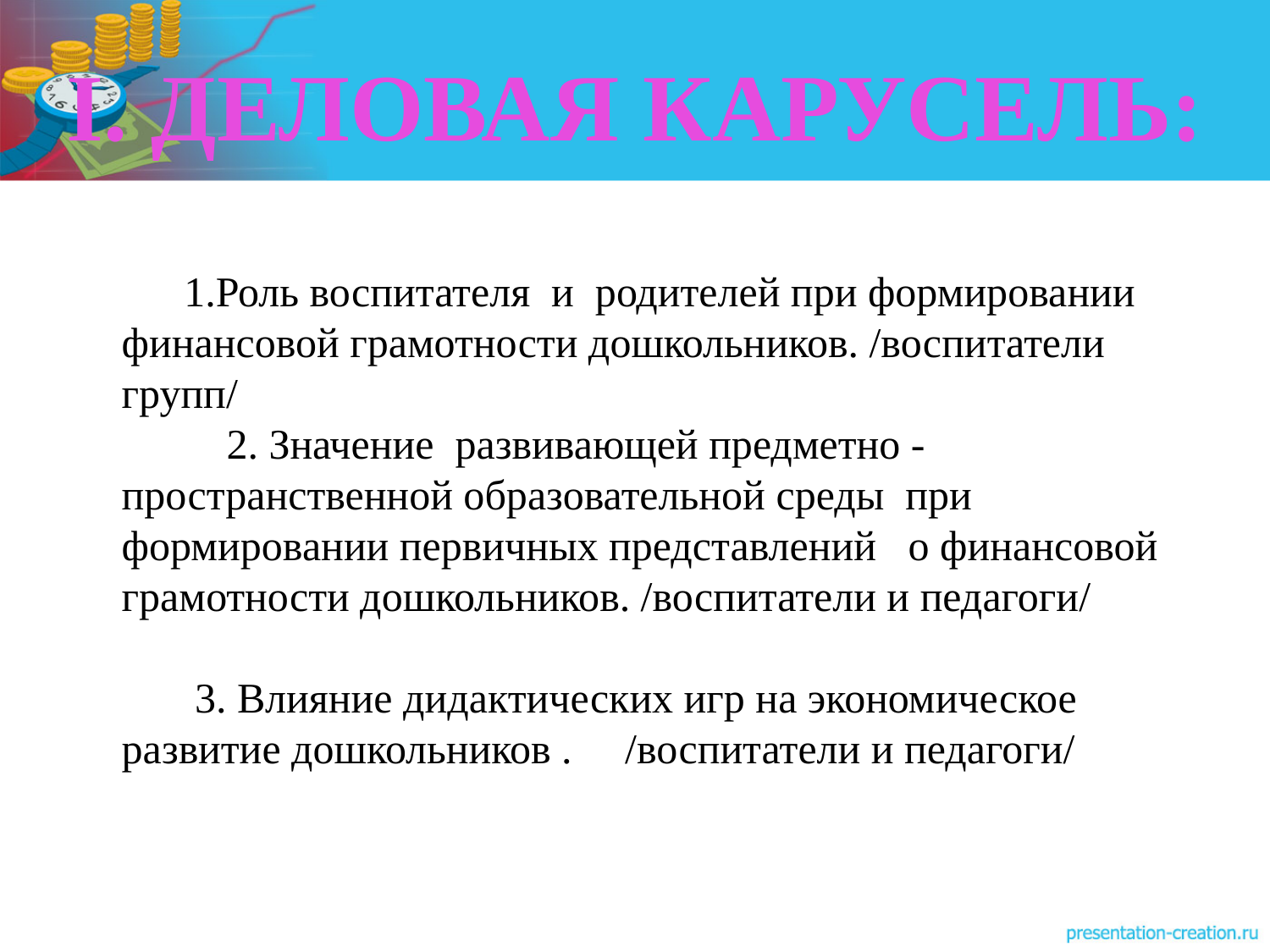

I. Деловая карусель:
1.Роль воспитателя  и  родителей при формировании  финансовой грамотности дошкольников. /воспитатели групп/
    2. Значение  развивающей предметно -  пространственной образовательной среды  при формировании первичных представлений   о финансовой грамотности дошкольников. /воспитатели и педагоги/

 3. Влияние дидактических игр на экономическое развитие дошкольников .     /воспитатели и педагоги/